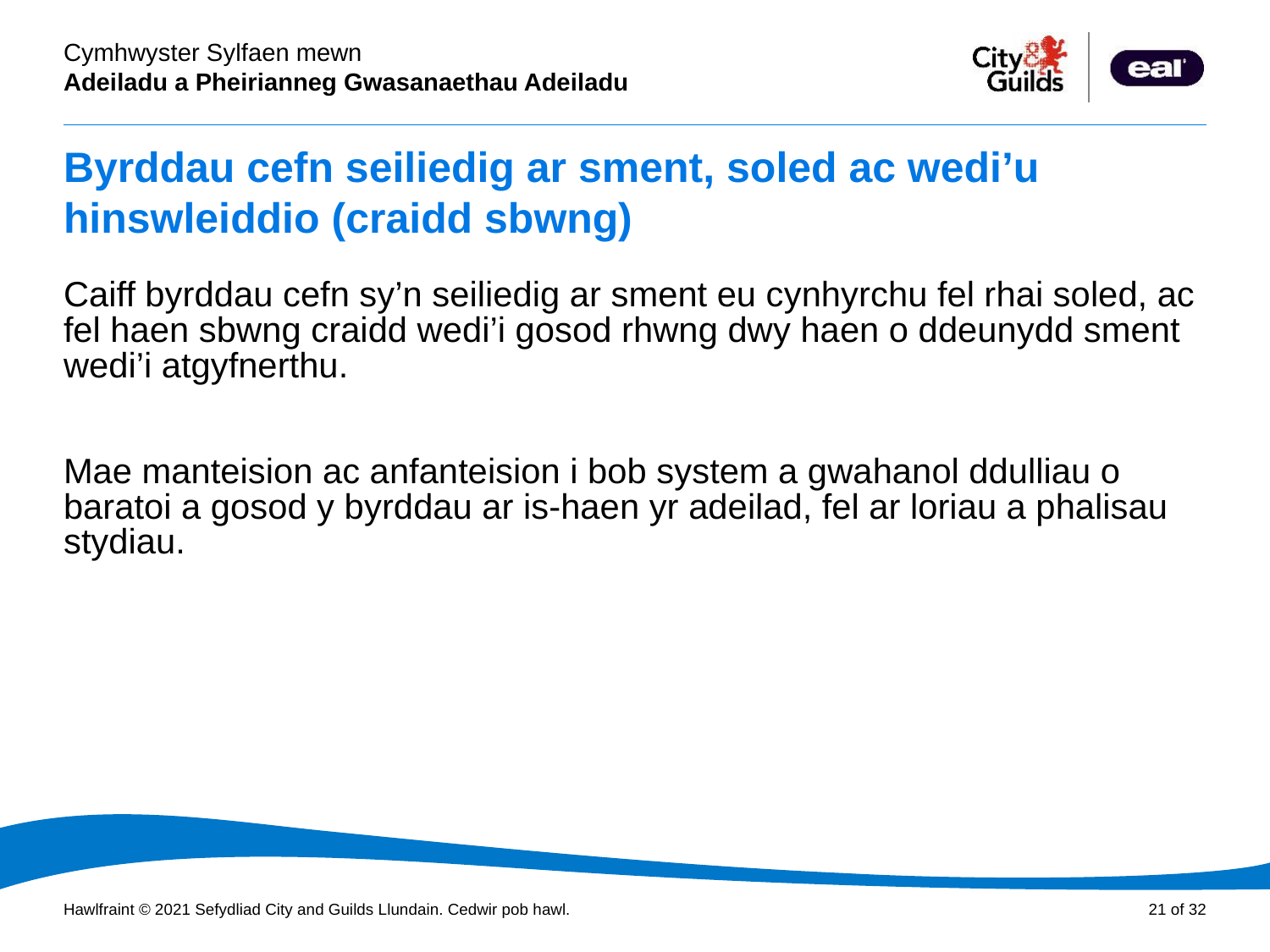

# Byrddau cefn seiliedig ar sment, soled ac wedi’u hinswleiddio (craidd sbwng)

Caiff byrddau cefn sy’n seiliedig ar sment eu cynhyrchu fel rhai soled, ac fel haen sbwng craidd wedi’i gosod rhwng dwy haen o ddeunydd sment wedi’i atgyfnerthu.

Mae manteision ac anfanteision i bob system a gwahanol ddulliau o baratoi a gosod y byrddau ar is-haen yr adeilad, fel ar loriau a phalisau stydiau.